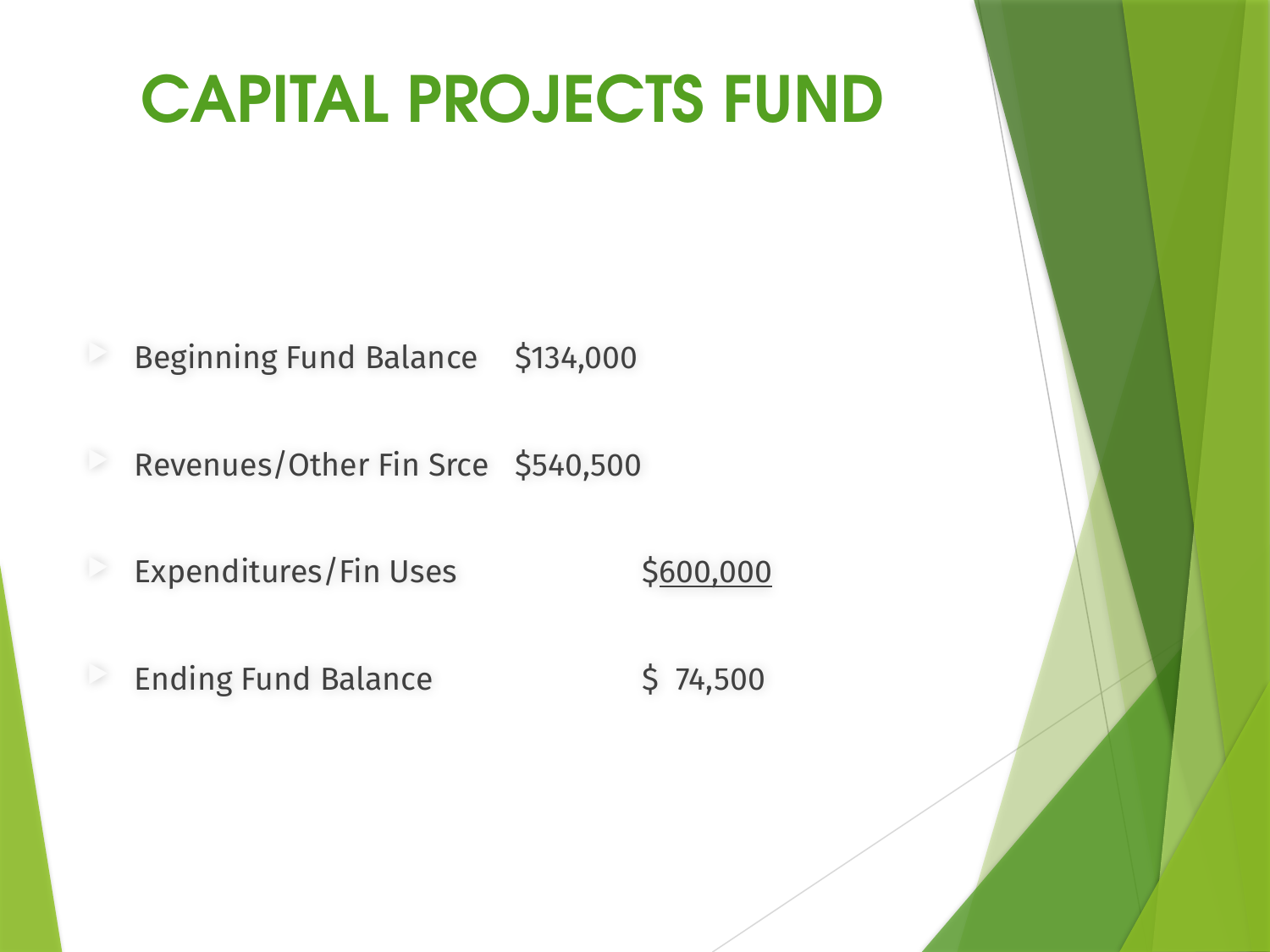

# CCAPITAL PROJECTS FUND

Beginning Fund Balance	$134,000

Revenues/Other Fin Srce	$540,500

Expenditures/Fin Uses		$600,000

Ending Fund Balance		$  74,500